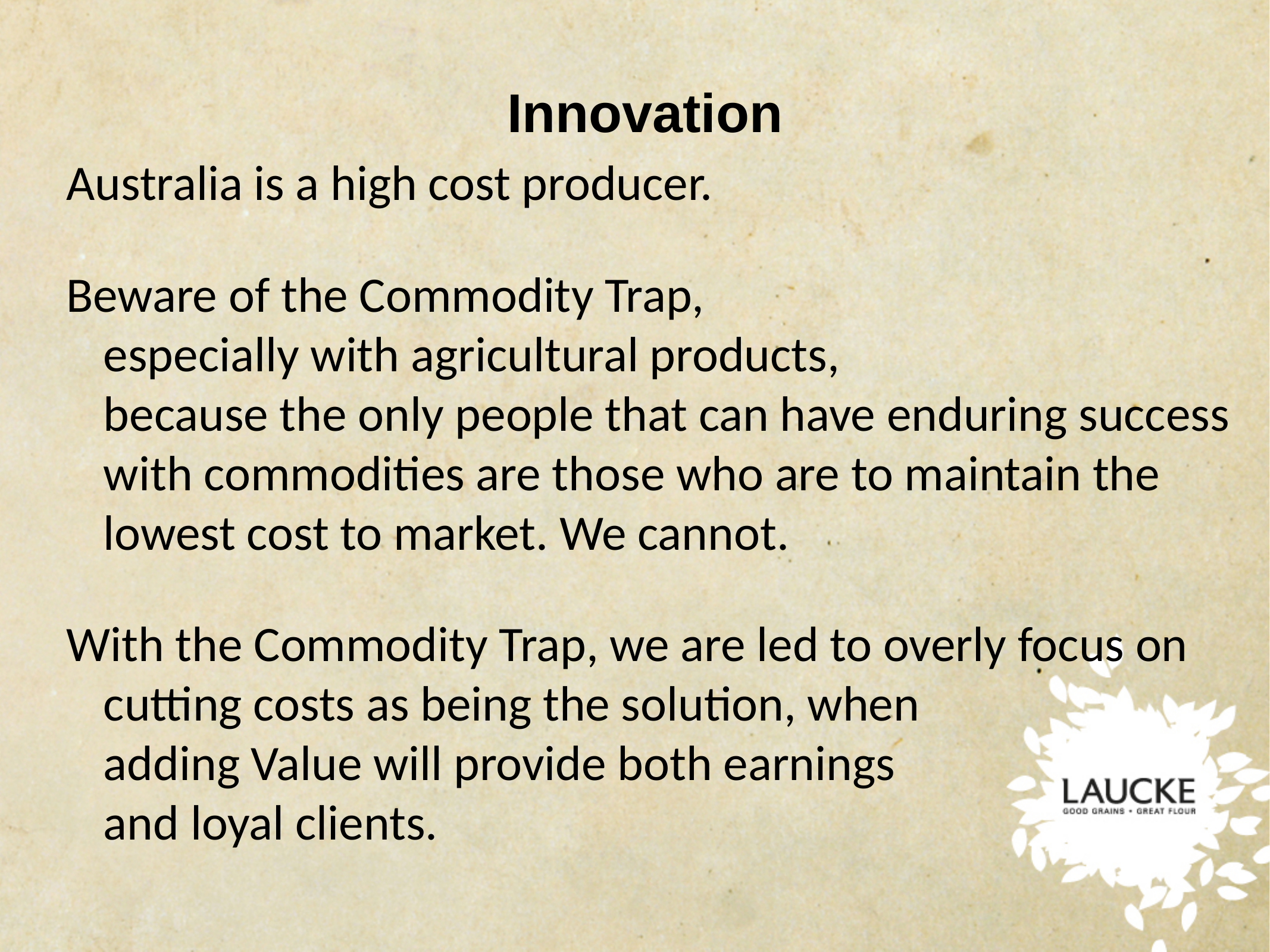

Innovation

Australia is a high cost producer.
Beware of the Commodity Trap,
especially with agricultural products,
because the only people that can have enduring success with commodities are those who are to maintain the lowest cost to market. We cannot.
With the Commodity Trap, we are led to overly focus on
cutting costs as being the solution, when
adding Value will provide both earnings
and loyal clients.